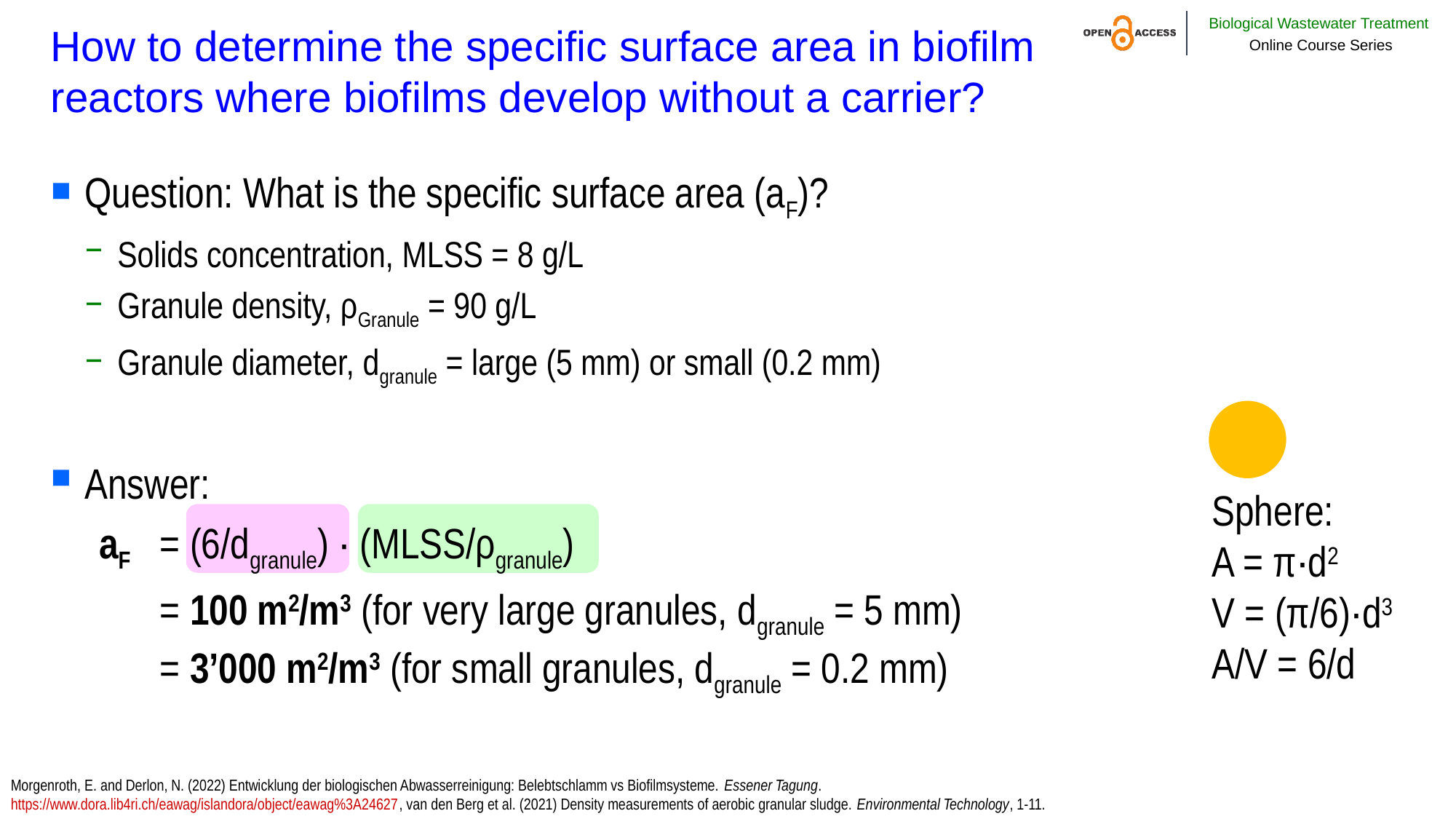

# How to determine the specific surface area in biofilm reactors where biofilms develop without a carrier?
Question: What is the specific surface area (aF)?
Solids concentration, MLSS = 8 g/L
Granule density, ρGranule = 90 g/L
Granule diameter, dgranule = large (5 mm) or small (0.2 mm)

Answer:
     aF 	= (6/dgranule) ∙ (MLSS/ρgranule)
	= 100 m2/m3 (for very large granules, dgranule = 5 mm)
	= 3’000 m2/m3 (for small granules, dgranule = 0.2 mm)

If the biofilm surface is not directly related to the carrier surface (e.g., if there is no carrier) then biofilm surface can be estimated from aggregate concentration, density, and diameter

Sphere:
A = π∙d2
V = (π/6)∙d3
A/V = 6/d

Morgenroth, E. and Derlon, N. (2022) Entwicklung der biologischen Abwasserreinigung: Belebtschlamm vs Biofilmsysteme. Essener Tagung. https://www.dora.lib4ri.ch/eawag/islandora/object/eawag%3A24627, van den Berg et al. (2021) Density measurements of aerobic granular sludge. Environmental Technology, 1-11.